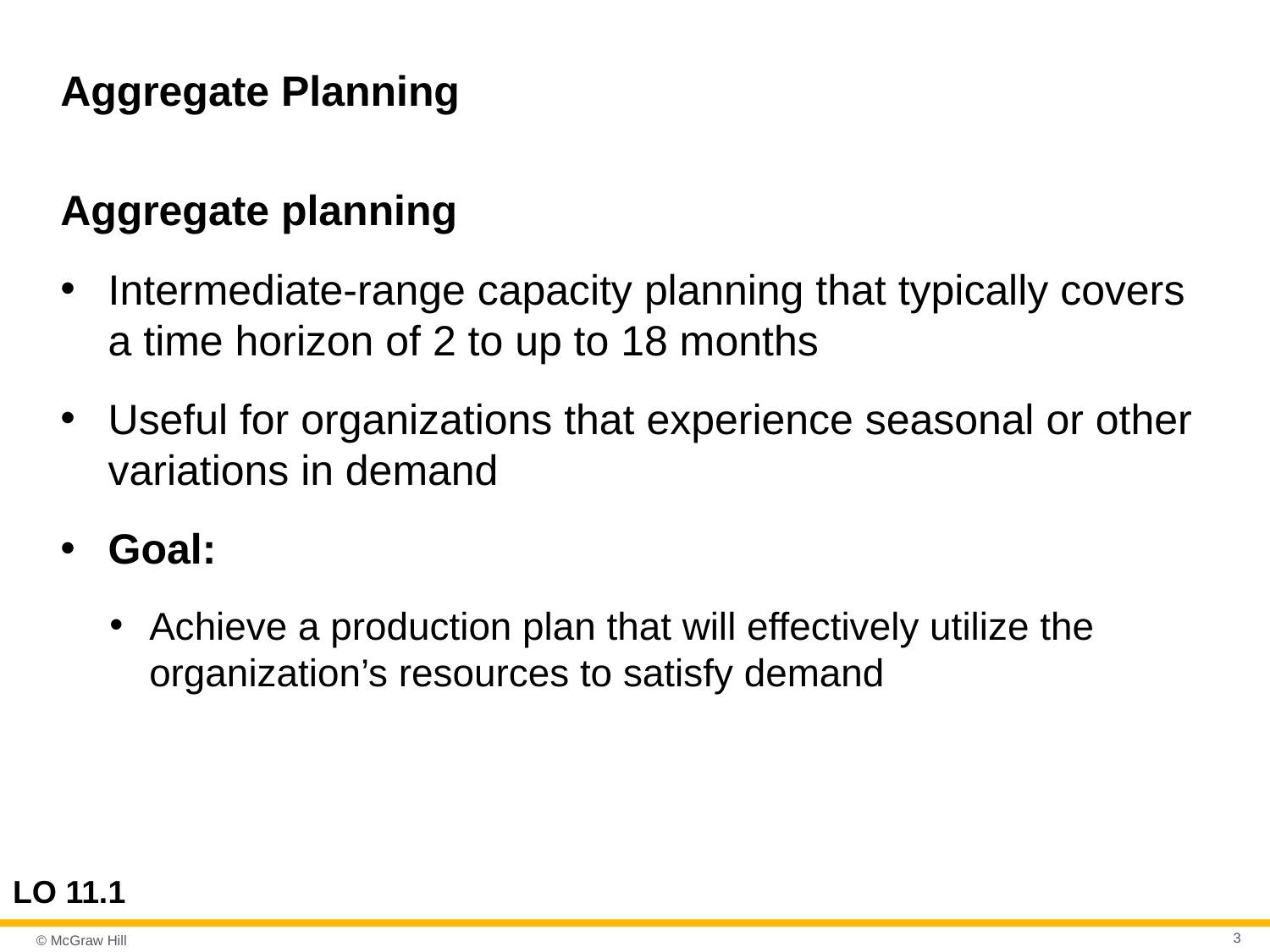

# Aggregate Planning
Aggregate planning
Intermediate-range capacity planning that typically covers a time horizon of 2 to up to 18 months
Useful for organizations that experience seasonal or other variations in demand
Goal:
Achieve a production plan that will effectively utilize the organization’s resources to satisfy demand
LO 11.1